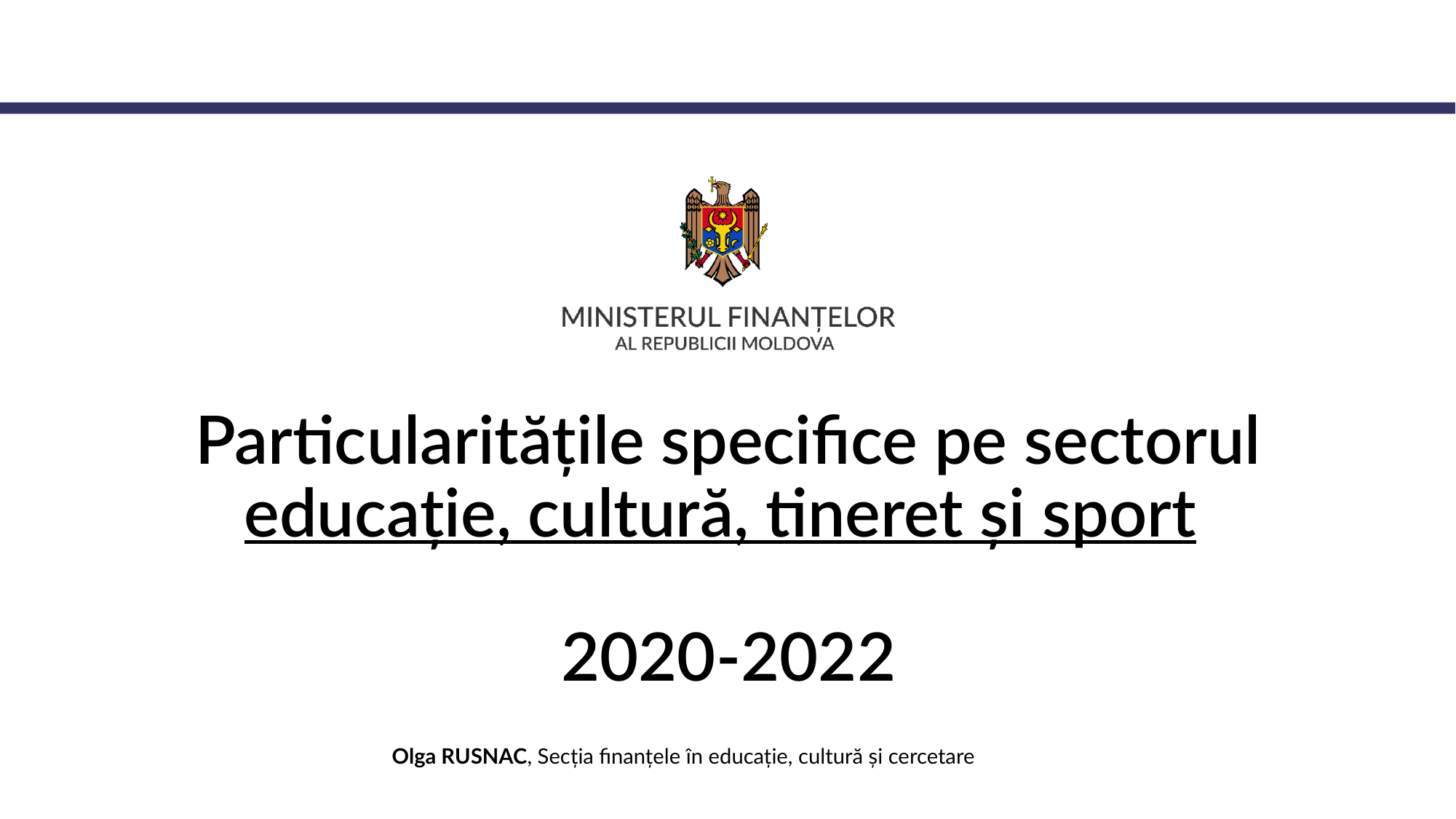

# Particularitățile specifice pe sectorul educație, cultură, tineret și sport 2020-2022
Olga RUSNAC, Secția finanțele în educație, cultură și cercetare